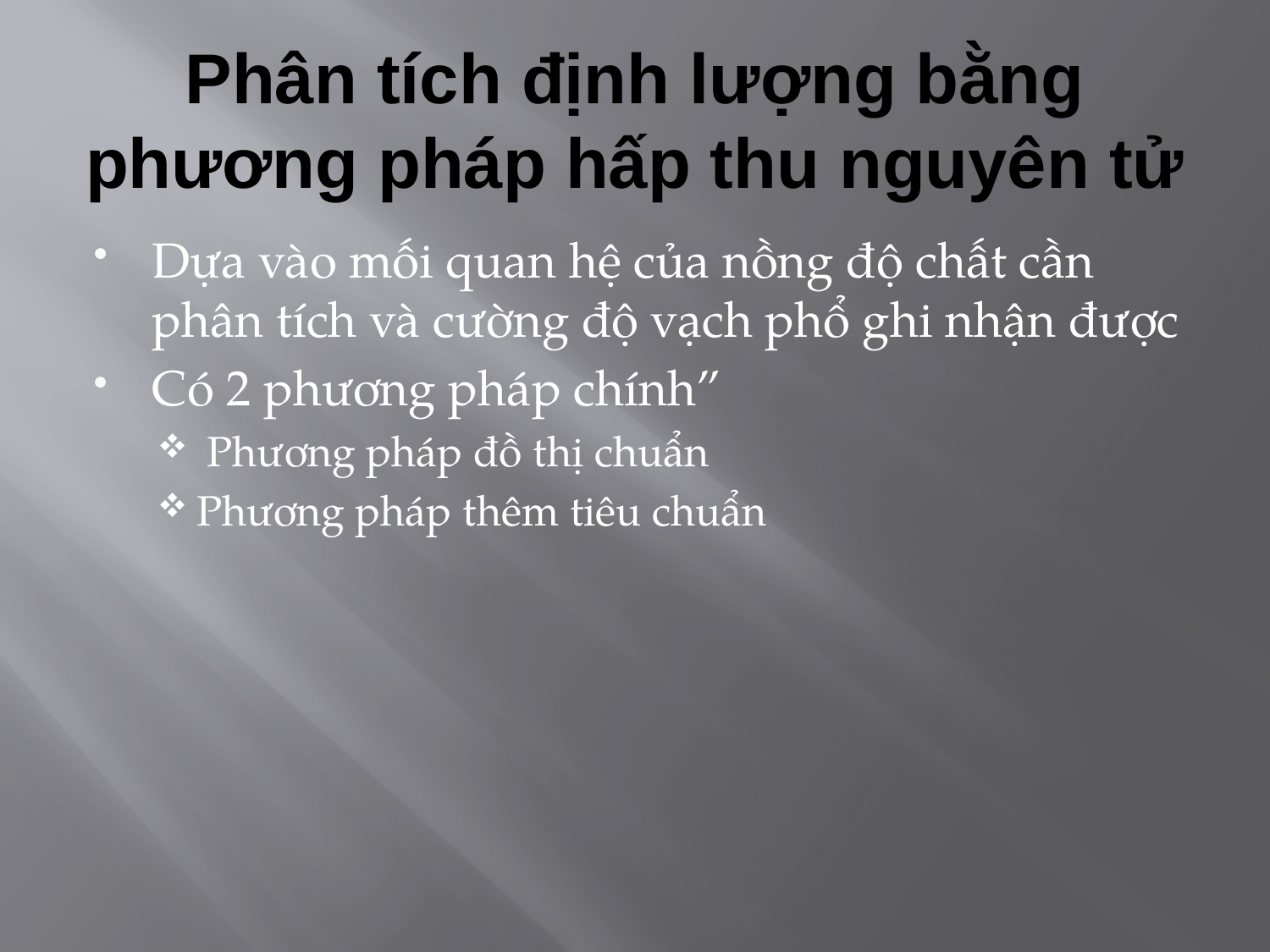

# Phân tích định lượng bằng phương pháp hấp thu nguyên tử
Dựa vào mối quan hệ của nồng độ chất cần phân tích và cường độ vạch phổ ghi nhận được
Có 2 phương pháp chính”
 Phương pháp đồ thị chuẩn
Phương pháp thêm tiêu chuẩn